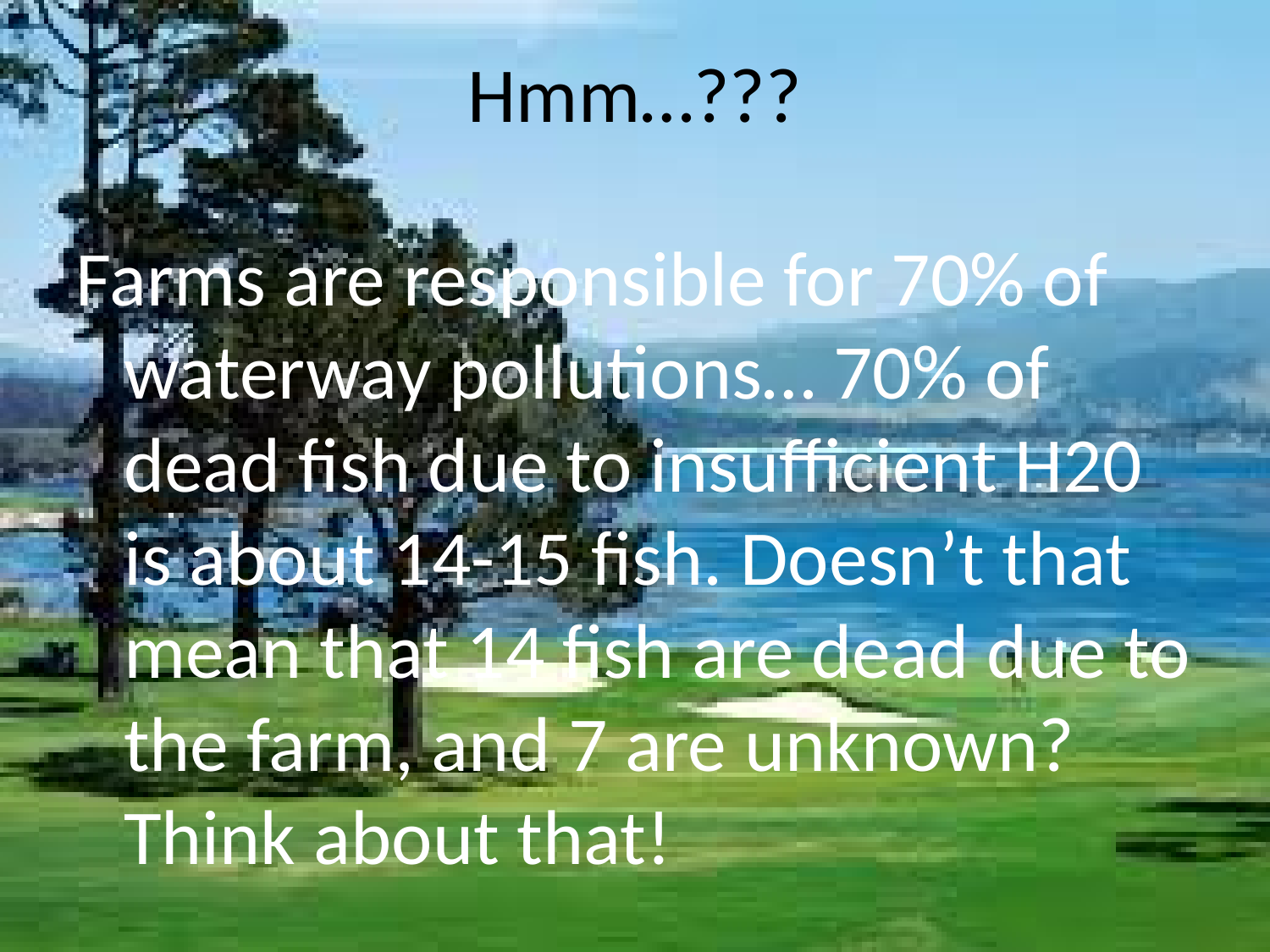

# Hmm…???
Farms are responsible for 70% of waterway pollutions… 70% of dead fish due to insufficient H20  is about 14-15 fish. Doesn’t that mean that 14 fish are dead due to the farm, and 7 are unknown? Think about that!